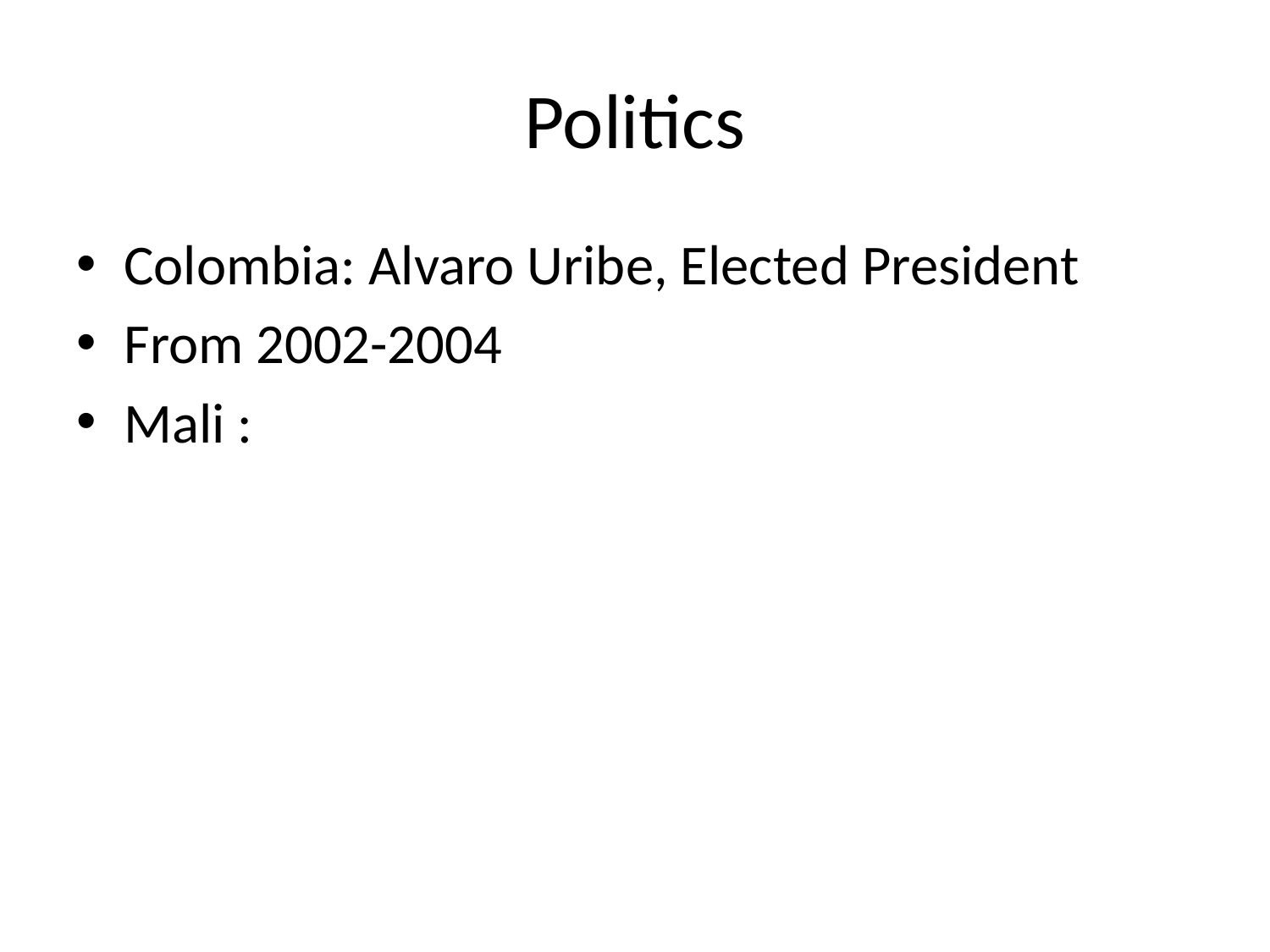

# Politics
Colombia: Alvaro Uribe, Elected President
From 2002-2004
Mali :